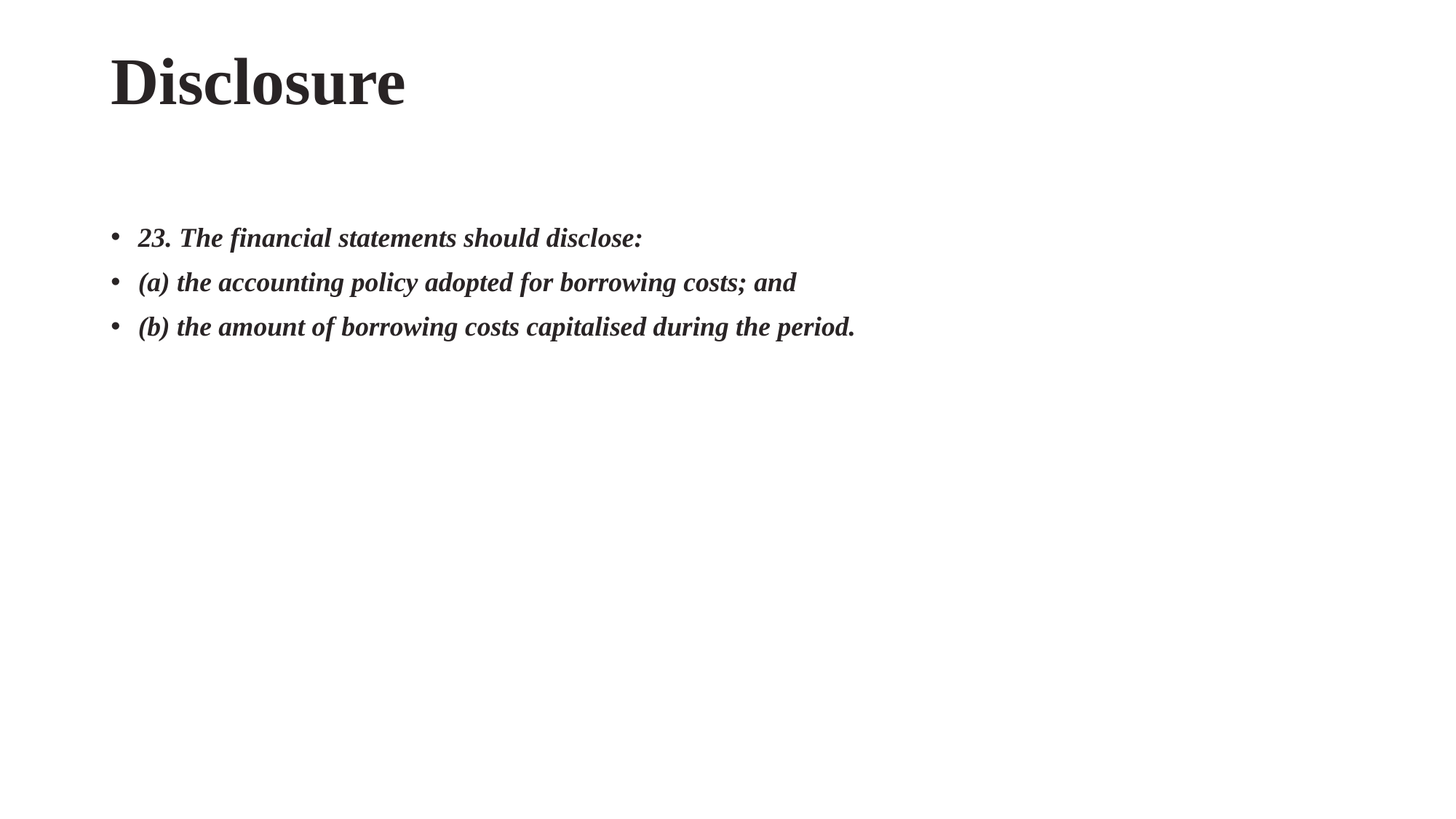

# Disclosure
23. The financial statements should disclose:
(a) the accounting policy adopted for borrowing costs; and
(b) the amount of borrowing costs capitalised during the period.